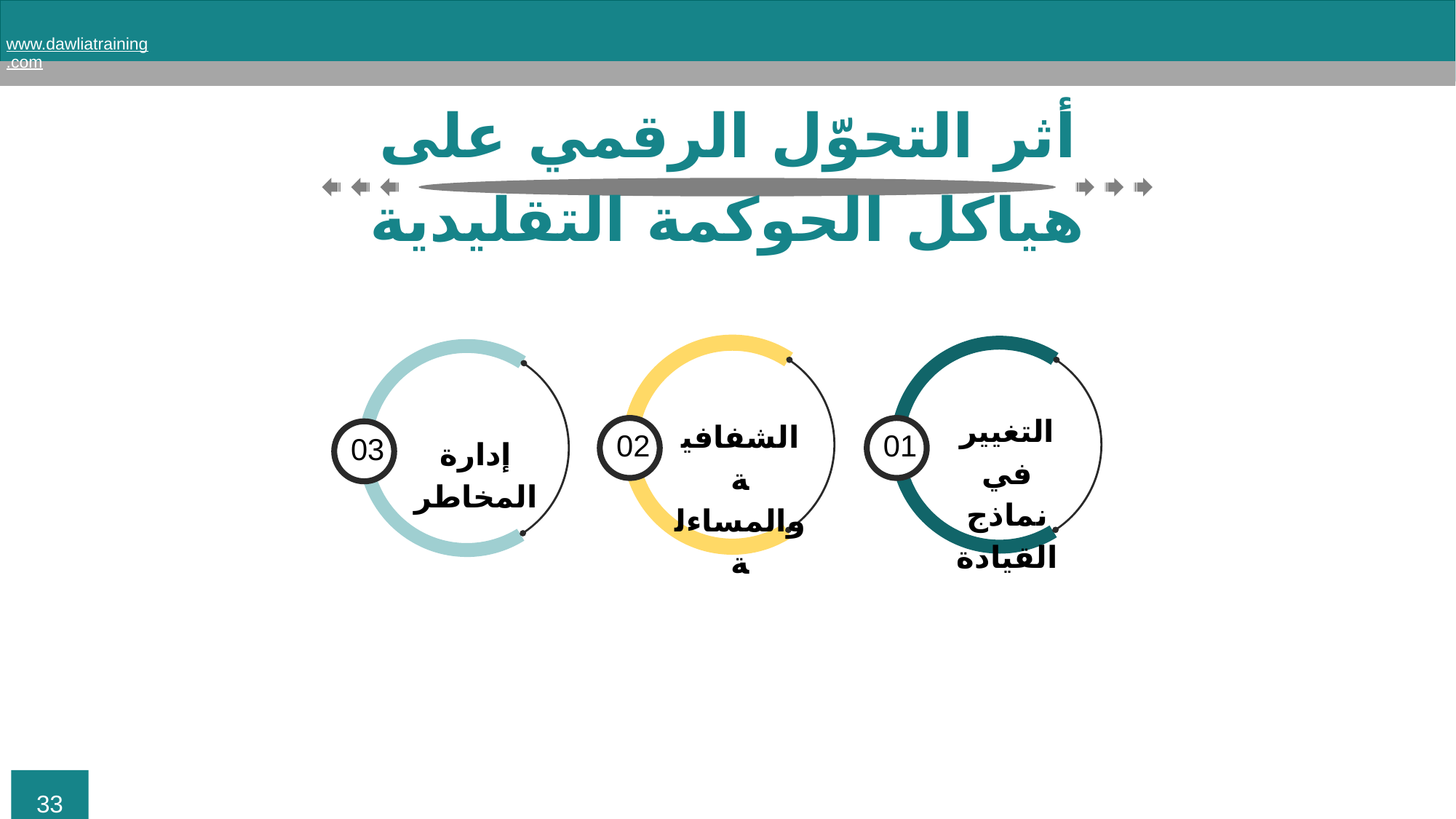

www.dawliatraining.com
أثر التحوّل الرقمي على هياكل الحوكمة التقليدية

02
الشفافية والمساءلة

01
التغيير في نماذج القيادة

03
إدارة المخاطر